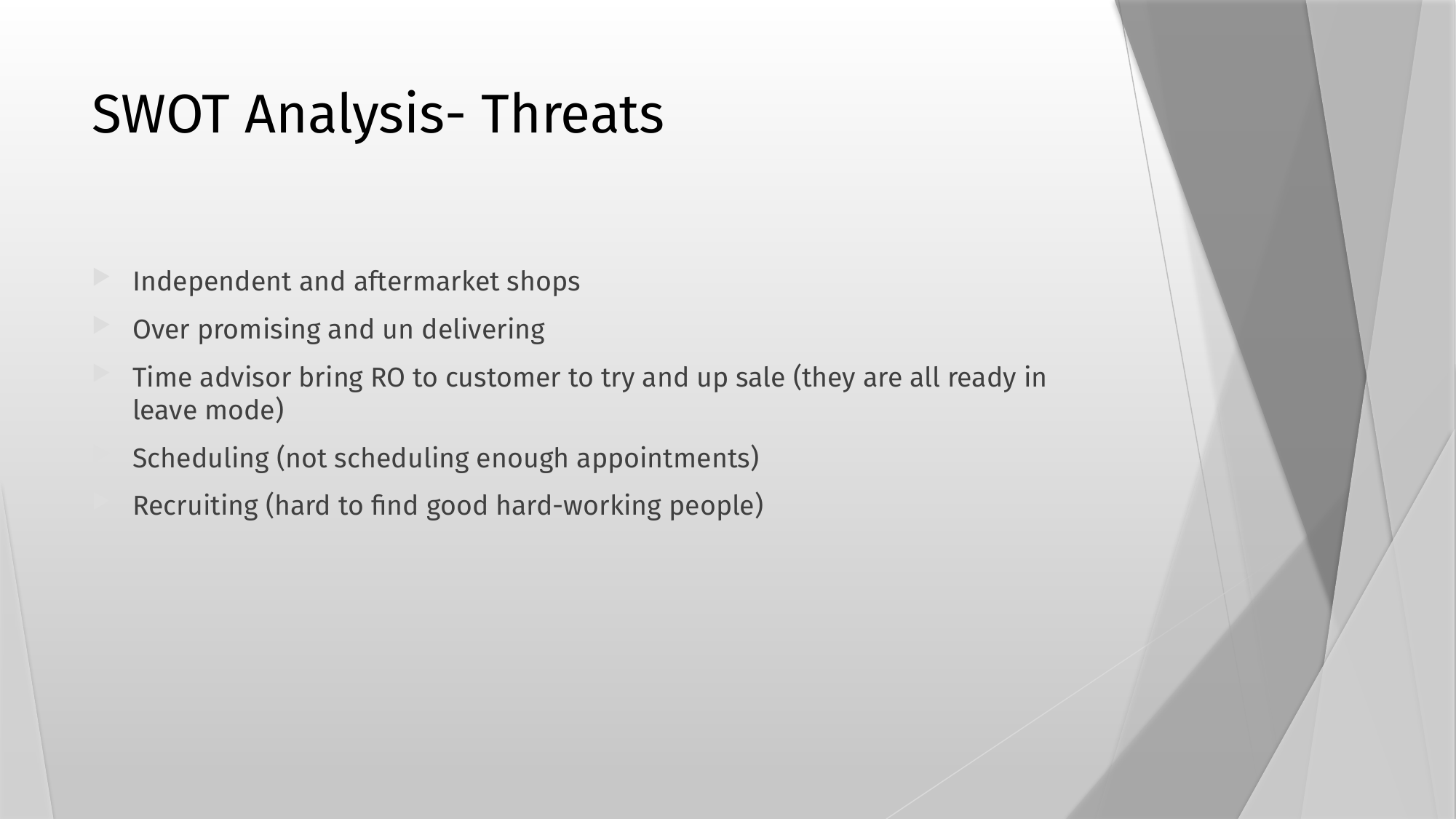

# SWOT Analysis- Threats
Independent and aftermarket shops
Over promising and un delivering
Time advisor bring RO to customer to try and up sale (they are all ready in leave mode)
Scheduling (not scheduling enough appointments)
Recruiting (hard to find good hard-working people)